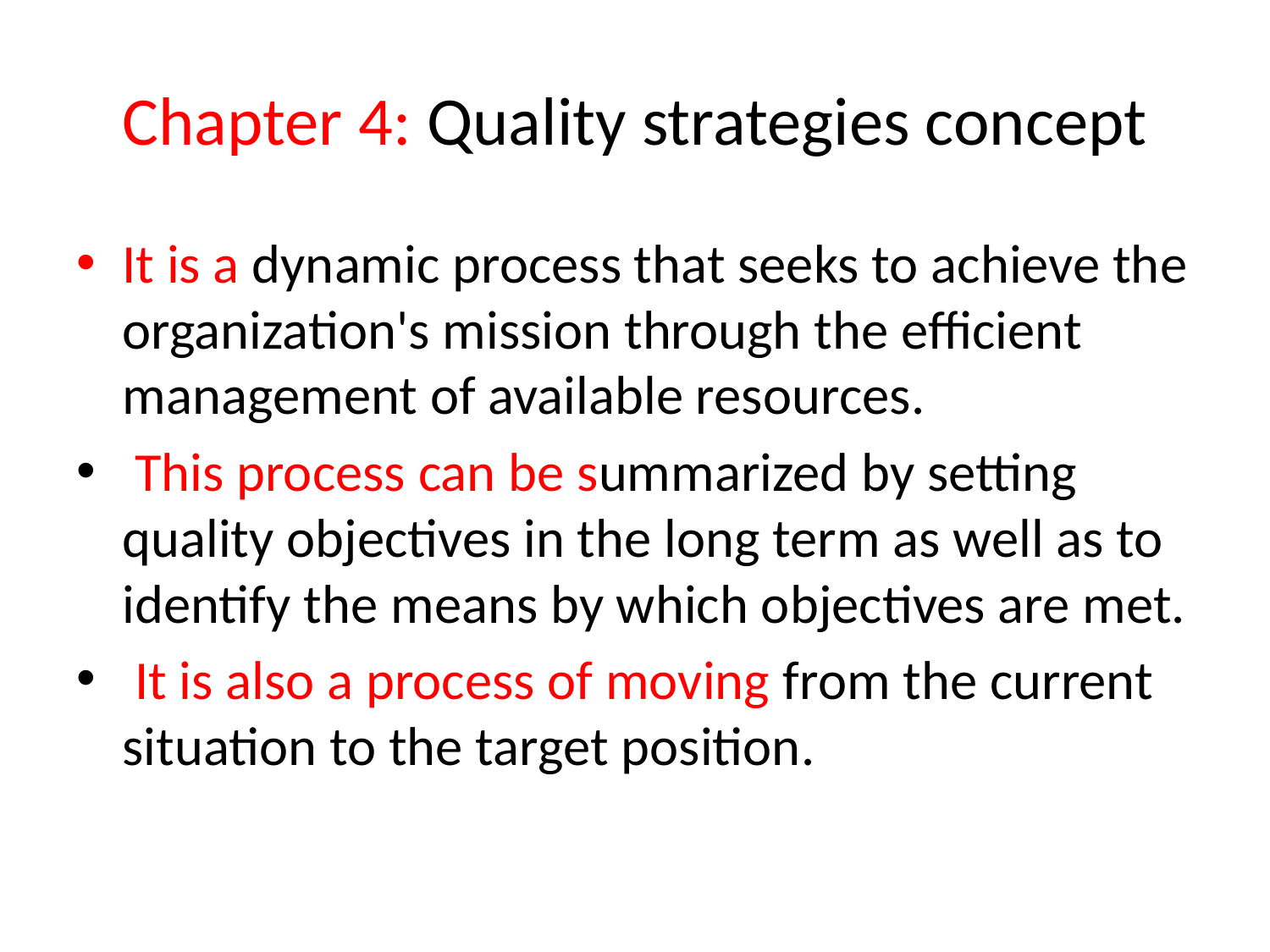

# Chapter 4: Quality strategies concept
It is a dynamic process that seeks to achieve the organization's mission through the efficient management of available resources.
 This process can be summarized by setting quality objectives in the long term as well as to identify the means by which objectives are met.
 It is also a process of moving from the current situation to the target position.